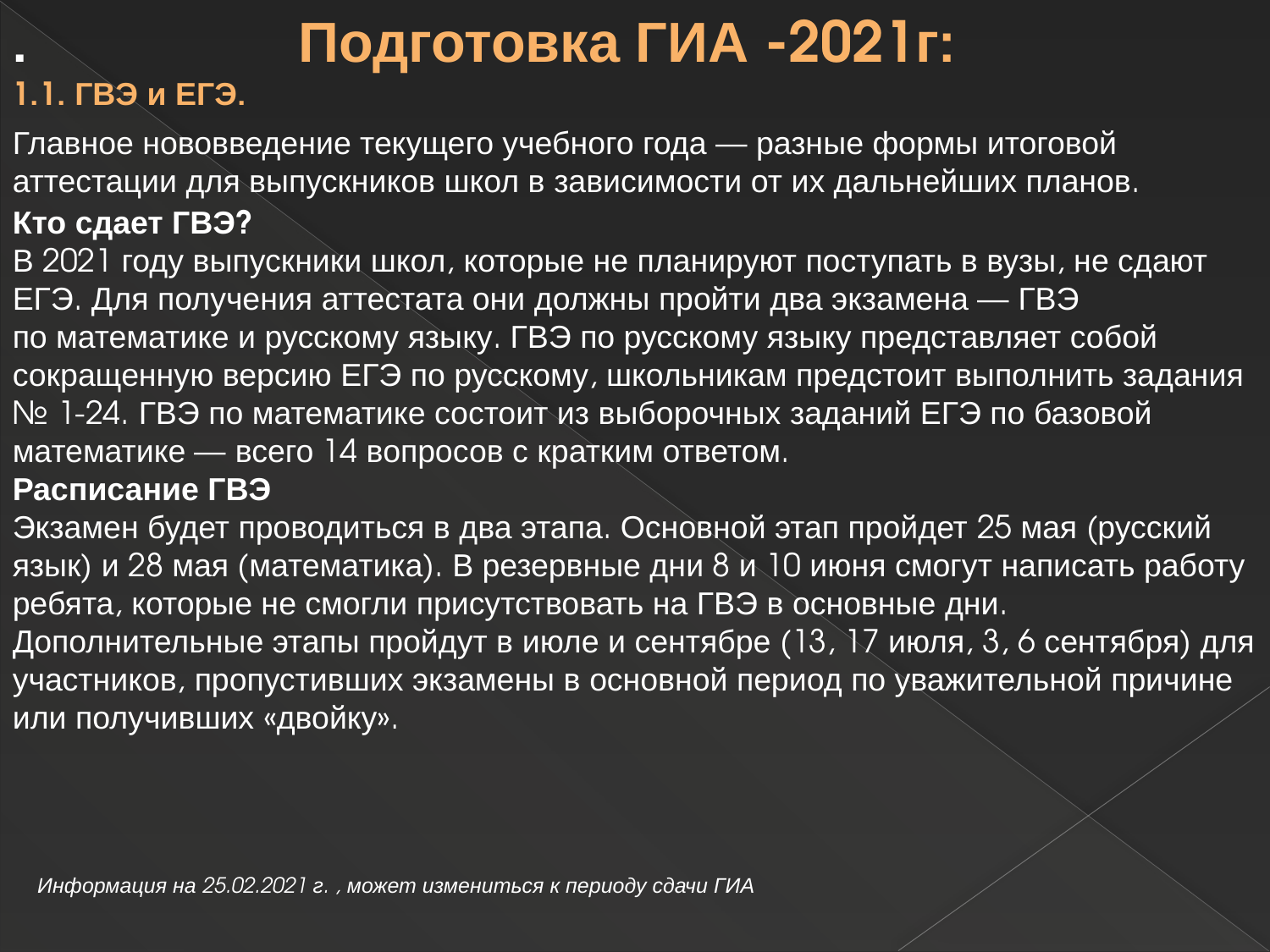

.                 Подготовка ГИА -2021г:
1.1. ГВЭ и ЕГЭ.
Главное нововведение текущего учебного года — разные формы итоговой аттестации для выпускников школ в зависимости от их дальнейших планов.
Кто сдает ГВЭ?
В 2021 году выпускники школ, которые не планируют поступать в вузы, не сдают ЕГЭ. Для получения аттестата они должны пройти два экзамена — ГВЭ по математике и русскому языку. ГВЭ по русскому языку представляет собой сокращенную версию ЕГЭ по русскому, школьникам предстоит выполнить задания № 1-24. ГВЭ по математике состоит из выборочных заданий ЕГЭ по базовой математике — всего 14 вопросов с кратким ответом.
Расписание ГВЭ
Экзамен будет проводиться в два этапа. Основной этап пройдет 25 мая (русский язык) и 28 мая (математика). В резервные дни 8 и 10 июня смогут написать работу ребята, которые не смогли присутствовать на ГВЭ в основные дни. Дополнительные этапы пройдут в июле и сентябре (13, 17 июля, 3, 6 сентября) для участников, пропустивших экзамены в основной период по уважительной причине или получивших «двойку».
Информация на 25.02.2021 г. , может измениться к периоду сдачи ГИА